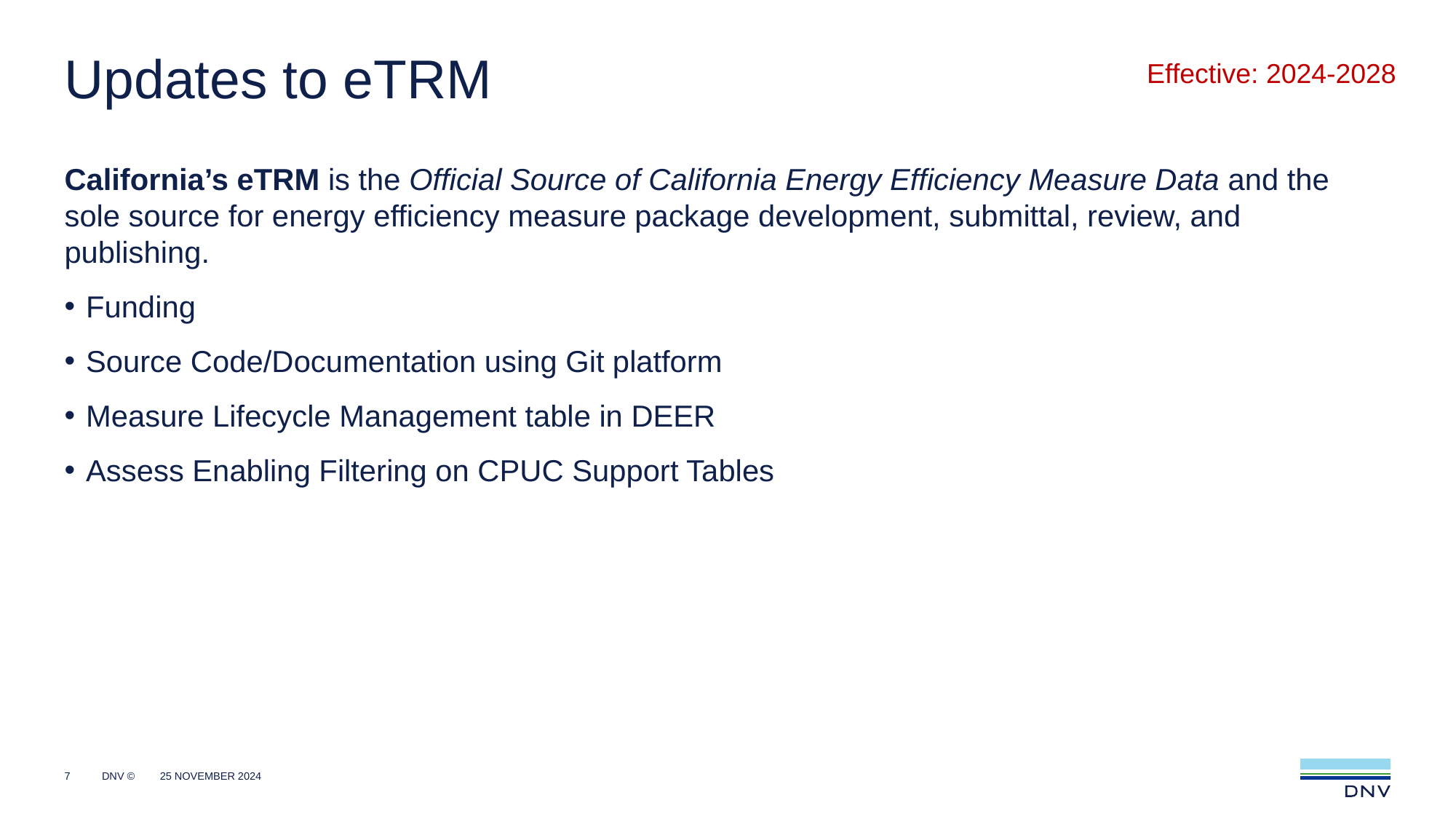

Effective: 2024-2028
# Updates to eTRM
California’s eTRM is the Official Source of California Energy Efficiency Measure Data and the sole source for energy efficiency measure package development, submittal, review, and publishing.
Funding
Source Code/Documentation using Git platform
Measure Lifecycle Management table in DEER
Assess Enabling Filtering on CPUC Support Tables

7